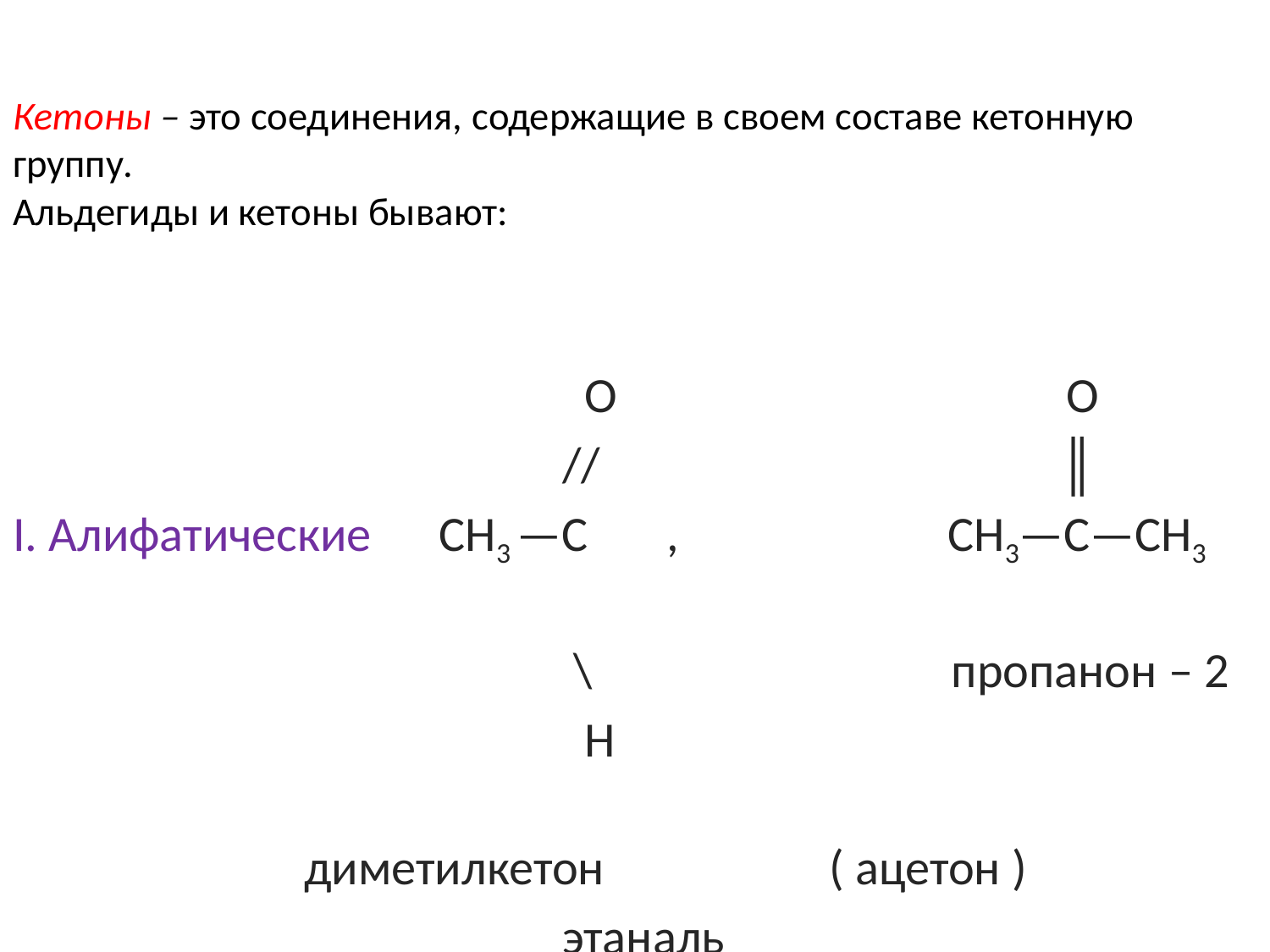

# Кетоны – это соединения, содержащие в своем составе кетонную группу. Альдегиды и кетоны бывают:
                                                   О                                        О
                                                 //                                         ║
I. Алифатические      СН3 —С       ,                        СН3—С—СН3
                                                  \                                пропанон – 2
                                                   Н
                                                                                                                                         диметилкетон                    ( ацетон )
                                                 этаналь